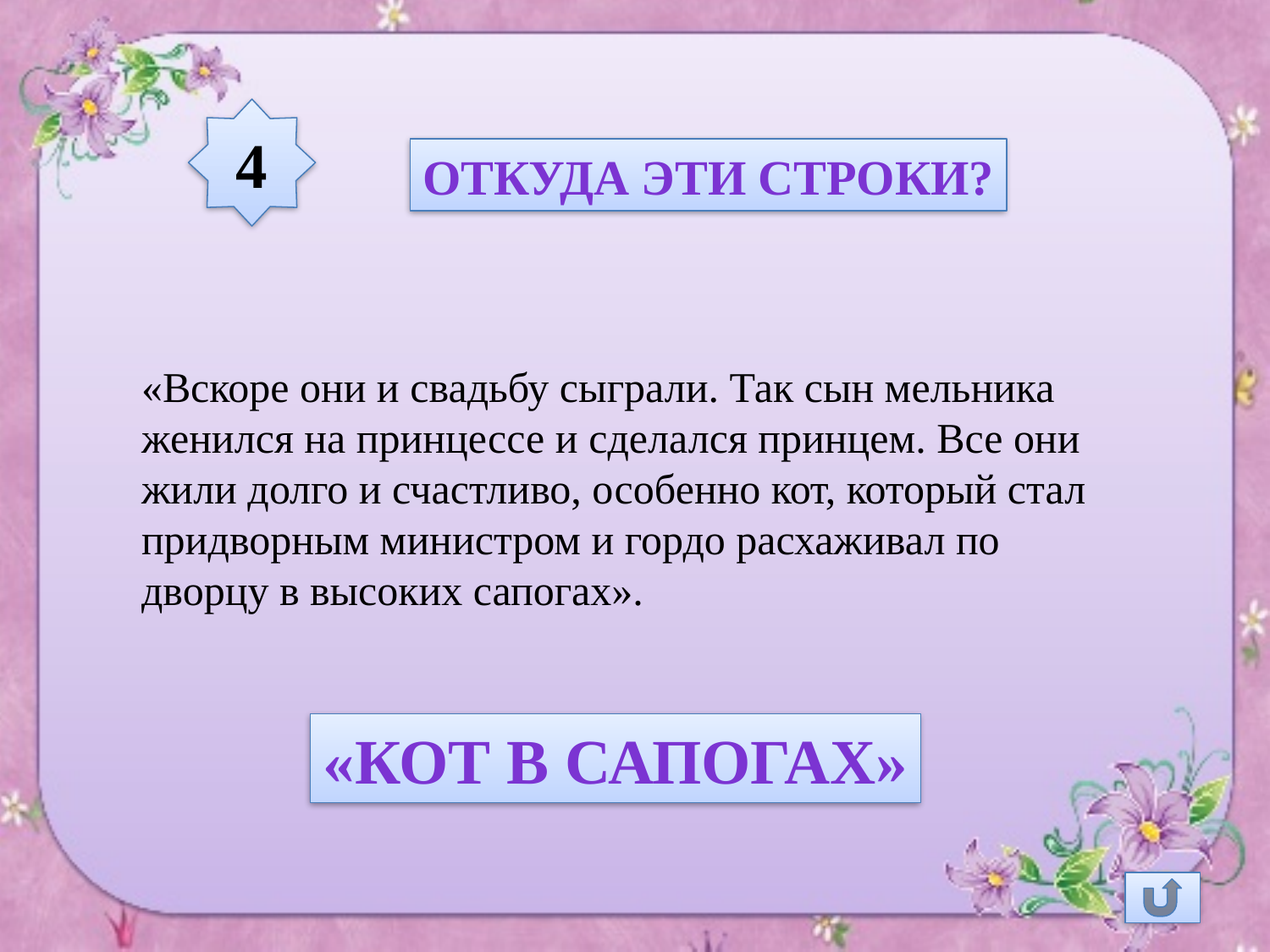

4
Откуда эти строки?
«Вскоре они и свадьбу сыграли. Так сын мельника женился на принцессе и сделался принцем. Все они жили долго и счастливо, особенно кот, который стал придворным министром и гордо расхаживал по дворцу в высоких сапогах».
«кот в сапогах»